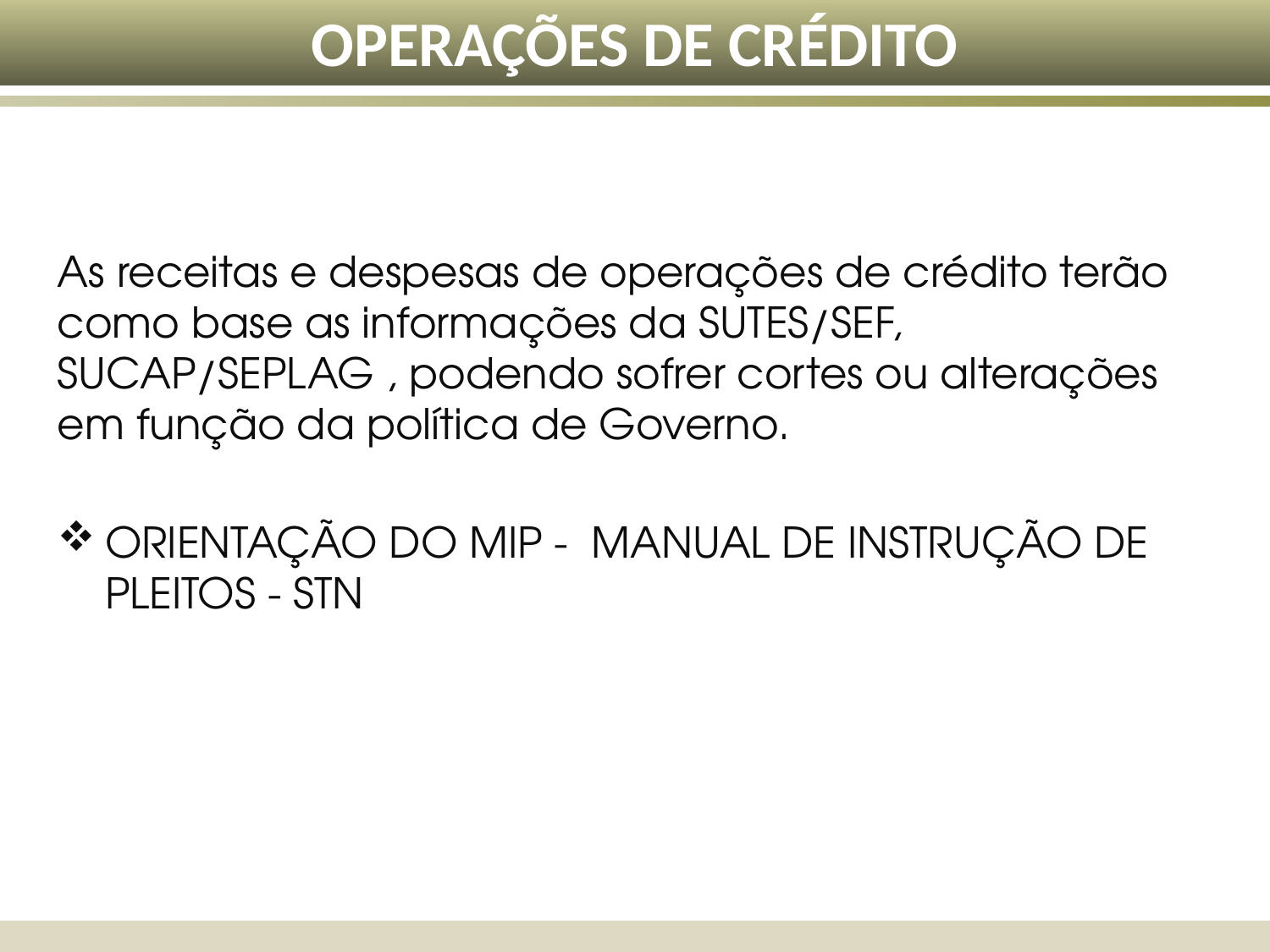

OPERAÇÕES DE CRÉDITO

As receitas e despesas de operações de crédito terão como base as informações da SUTES/SEF,  SUCAP/SEPLAG , podendo sofrer cortes ou alterações em função da política de Governo.

ORIENTAÇÃO DO MIP -  MANUAL DE INSTRUÇÃO DE PLEITOS - STN